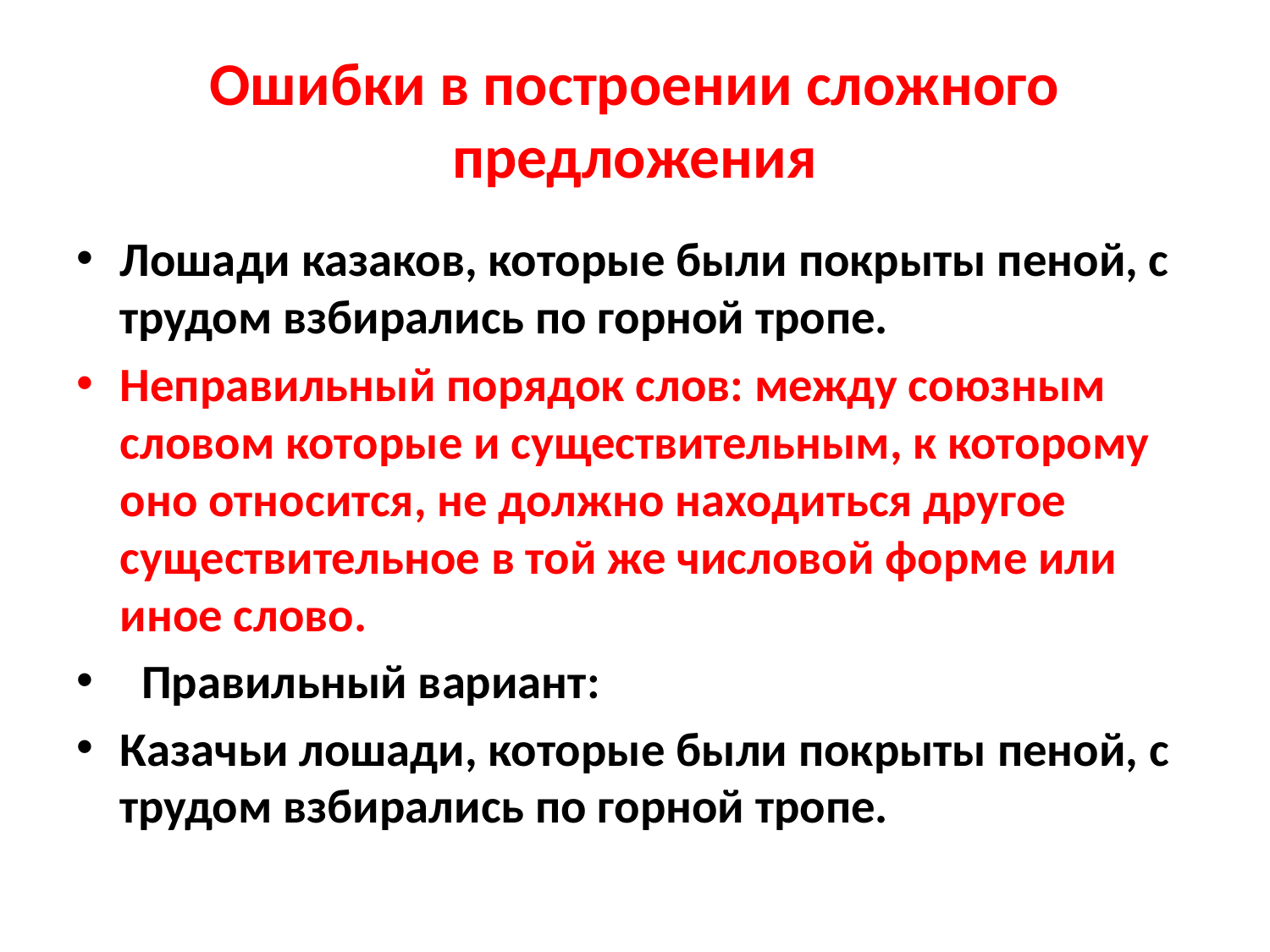

# Ошибки в построении сложного предложения
Лошади казаков, которые были покрыты пеной, с трудом взбирались по горной тропе.
Неправильный порядок слов: между союзным словом которые и существительным, к которому оно относится, не должно находиться другое существительное в той же числовой форме или иное слово.
  Правильный вариант:
Казачьи лошади, которые были покрыты пеной, с трудом взбирались по горной тропе.